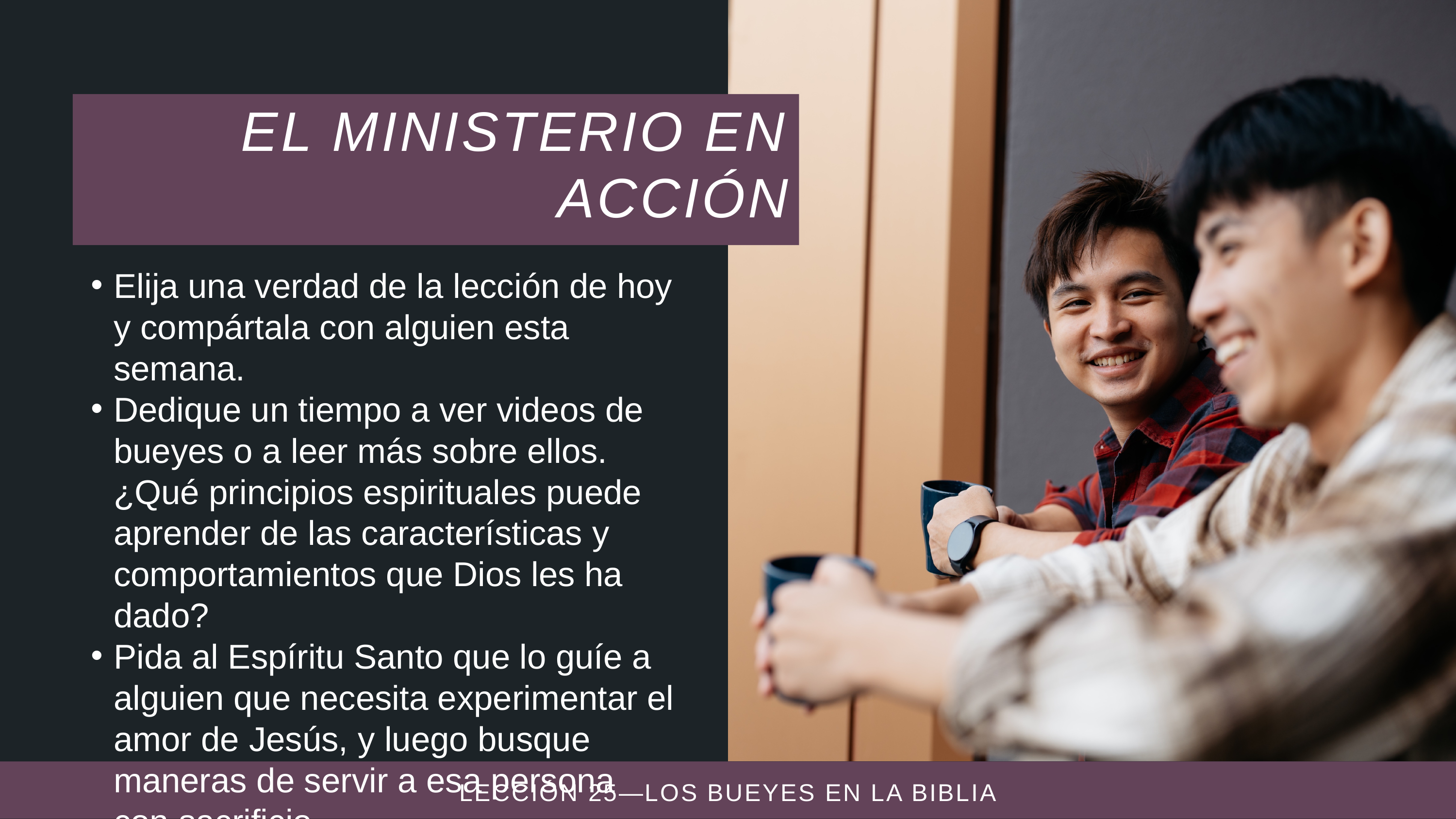

Elija una verdad de la lección de hoy y compártala con alguien esta semana.
Dedique un tiempo a ver videos de bueyes o a leer más sobre ellos. ¿Qué principios espirituales puede aprender de las características y comportamientos que Dios les ha dado?
Pida al Espíritu Santo que lo guíe a alguien que necesita experimentar el amor de Jesús, y luego busque maneras de servir a esa persona con sacrificio.